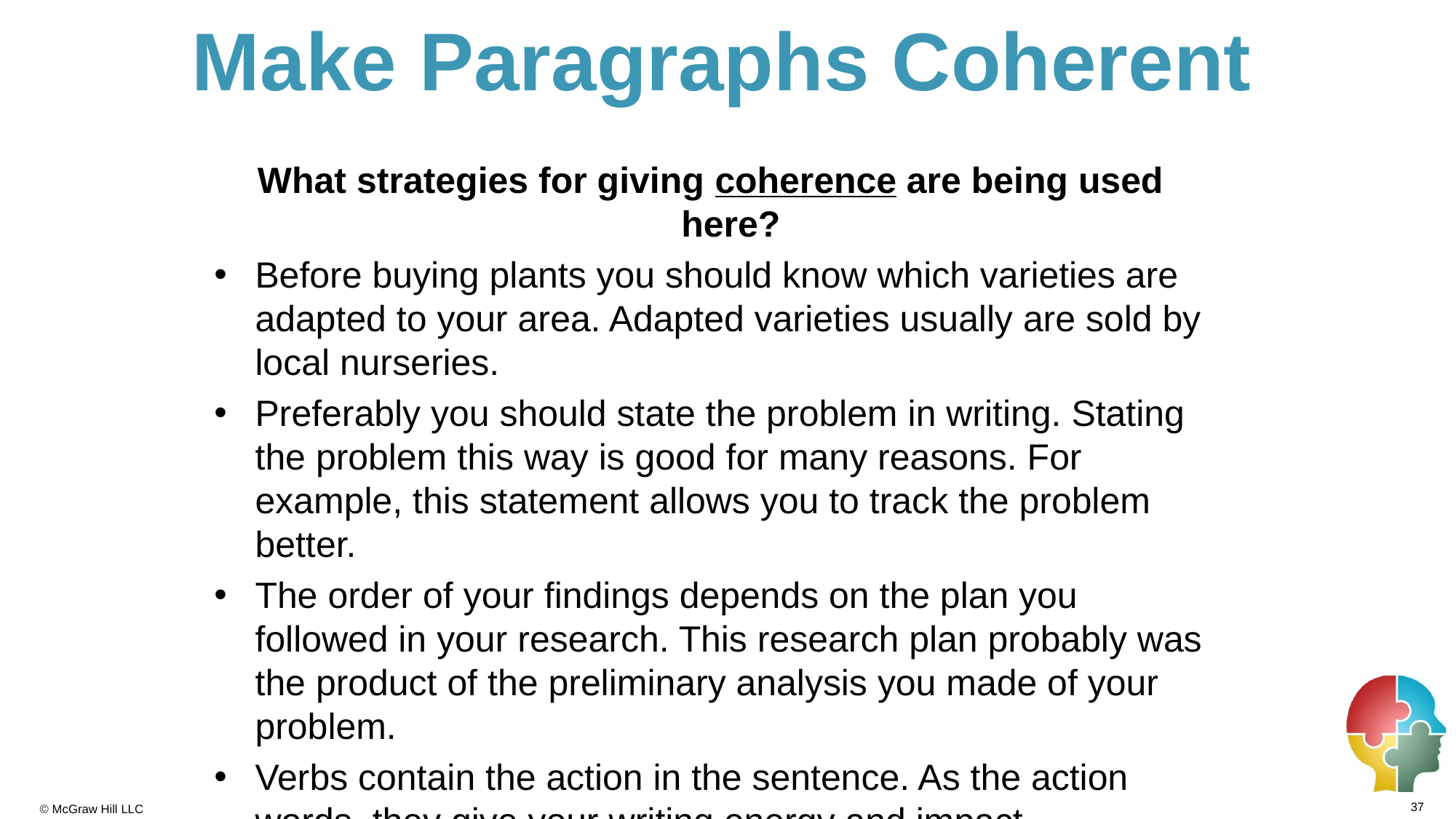

# Make Paragraphs Coherent
What strategies for giving coherence are being used here?
Before buying plants you should know which varieties are adapted to your area. Adapted varieties usually are sold by local nurseries.
Preferably you should state the problem in writing. Stating the problem this way is good for many reasons. For example, this statement allows you to track the problem better.
The order of your findings depends on the plan you followed in your research. This research plan probably was the product of the preliminary analysis you made of your problem.
Verbs contain the action in the sentence. As the action words, they give your writing energy and impact.
37